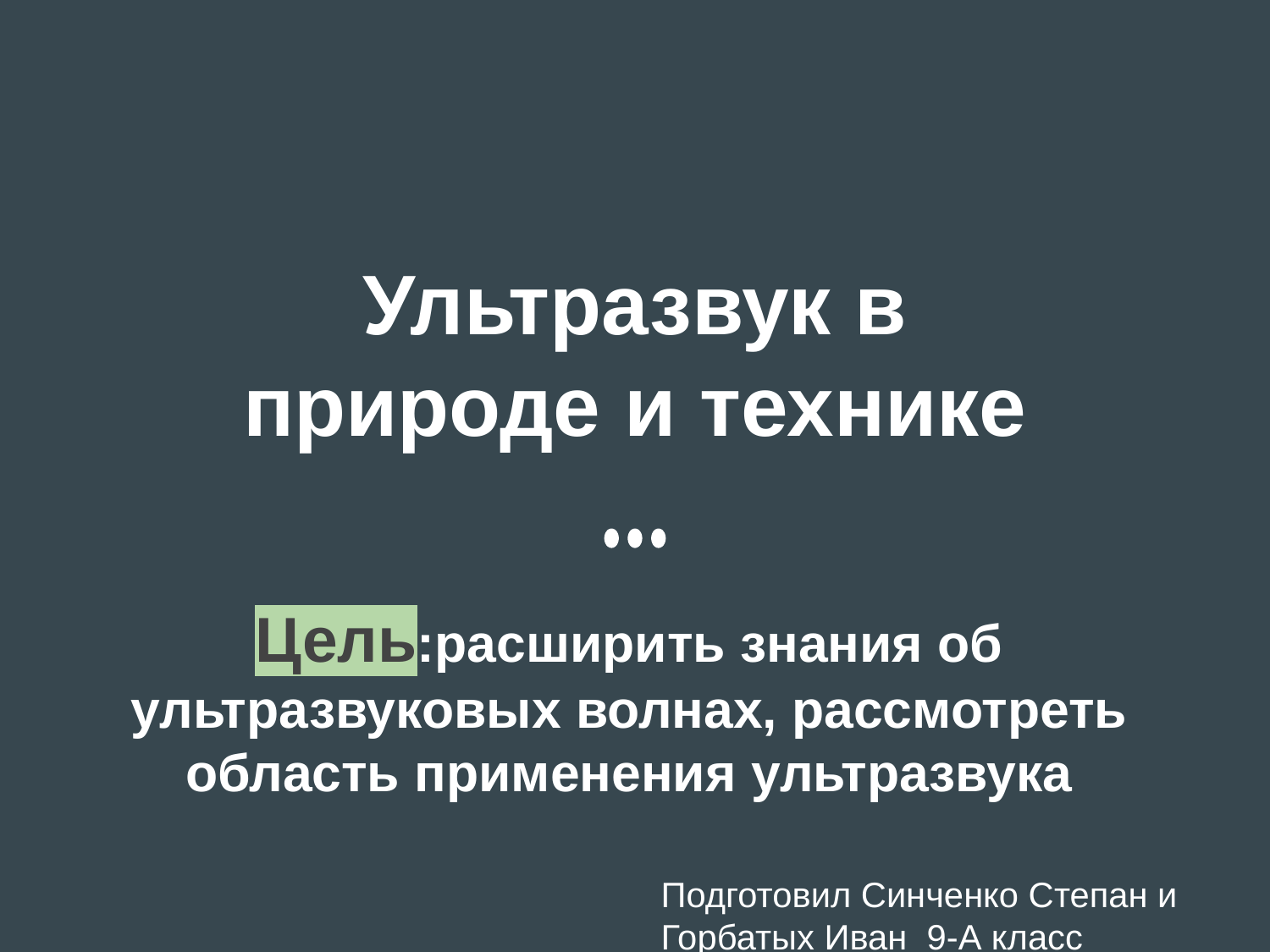

# Ультразвук в
природе и технике
Цель:расширить знания об ультразвуковых волнах, рассмотреть область применения ультразвука

Подготовил Синченко Степан и Горбатых Иван  9-А класс